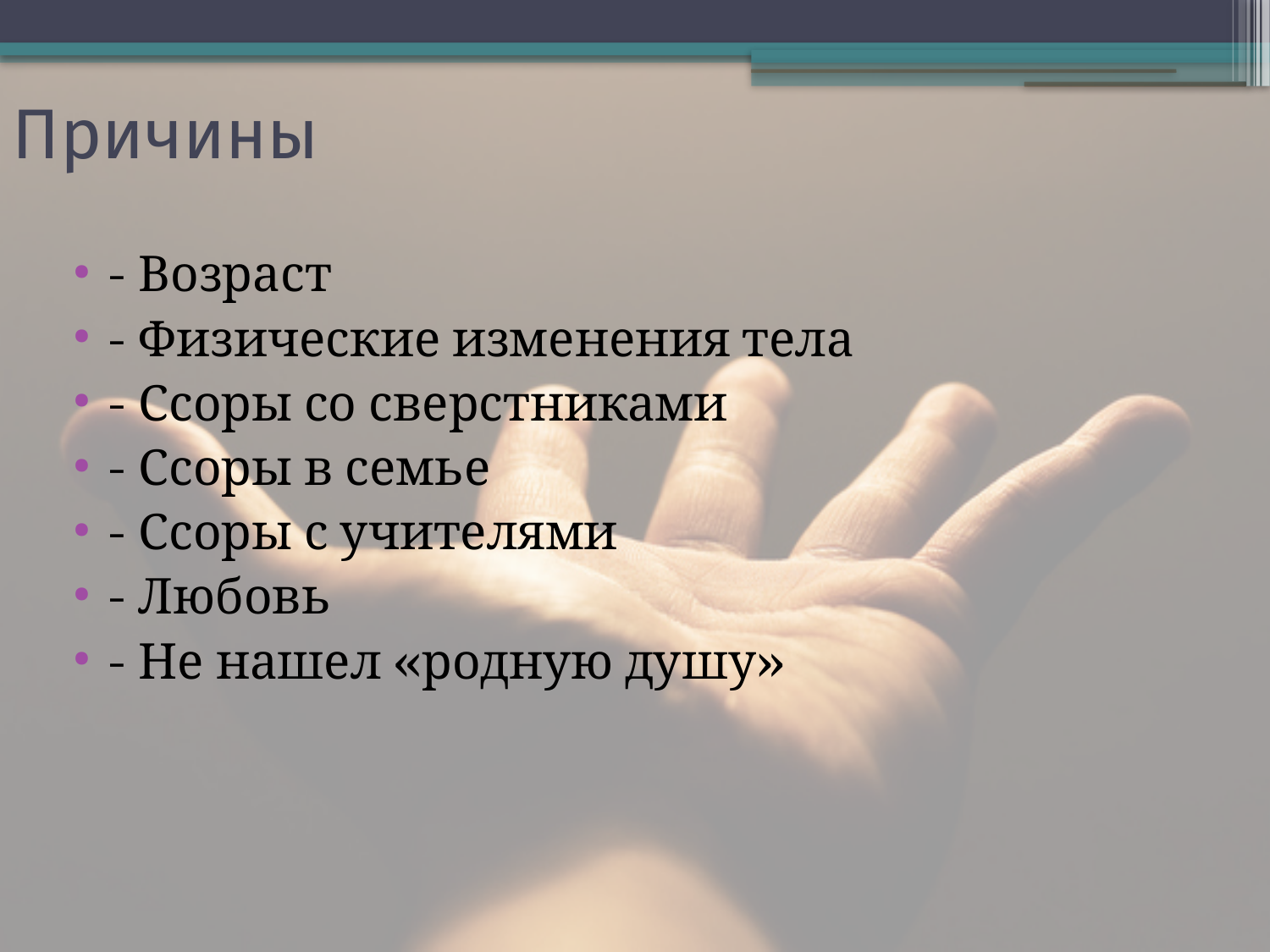

# Причины
- Возраст
- Физические изменения тела
- Ссоры со сверстниками
- Ссоры в семье
- Ссоры с учителями
- Любовь
- Не нашел «родную душу»